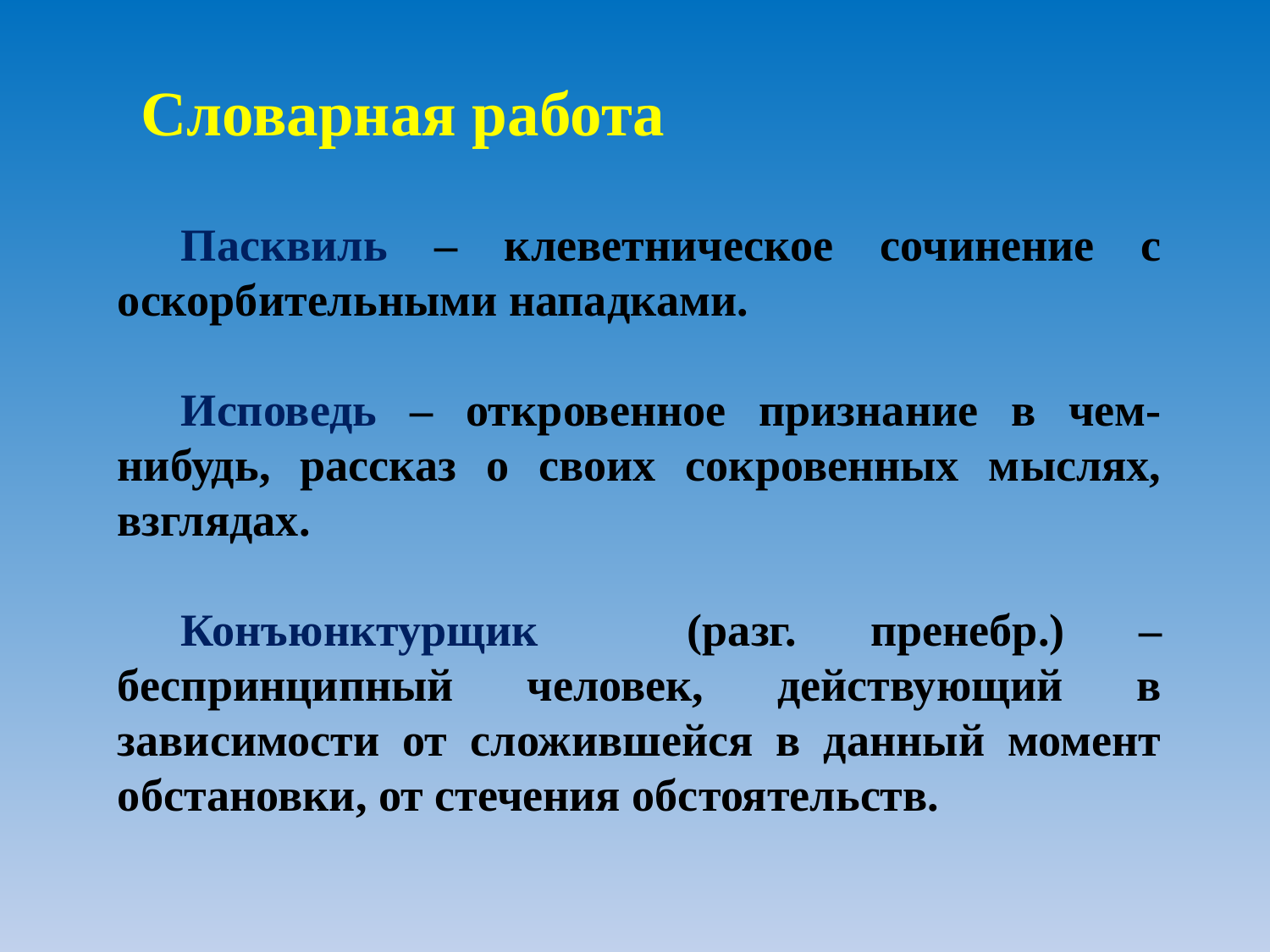

Словарная работа
Пасквиль – клеветническое сочинение с оскорбительными нападками.

Исповедь – откровенное признание в чем-нибудь, рассказ о своих сокровенных мыслях, взглядах.

Конъюнктурщик  (разг. пренебр.) – беспринципный человек, действующий в зависимости от сложившейся в данный момент обстановки, от стечения обстоятельств.